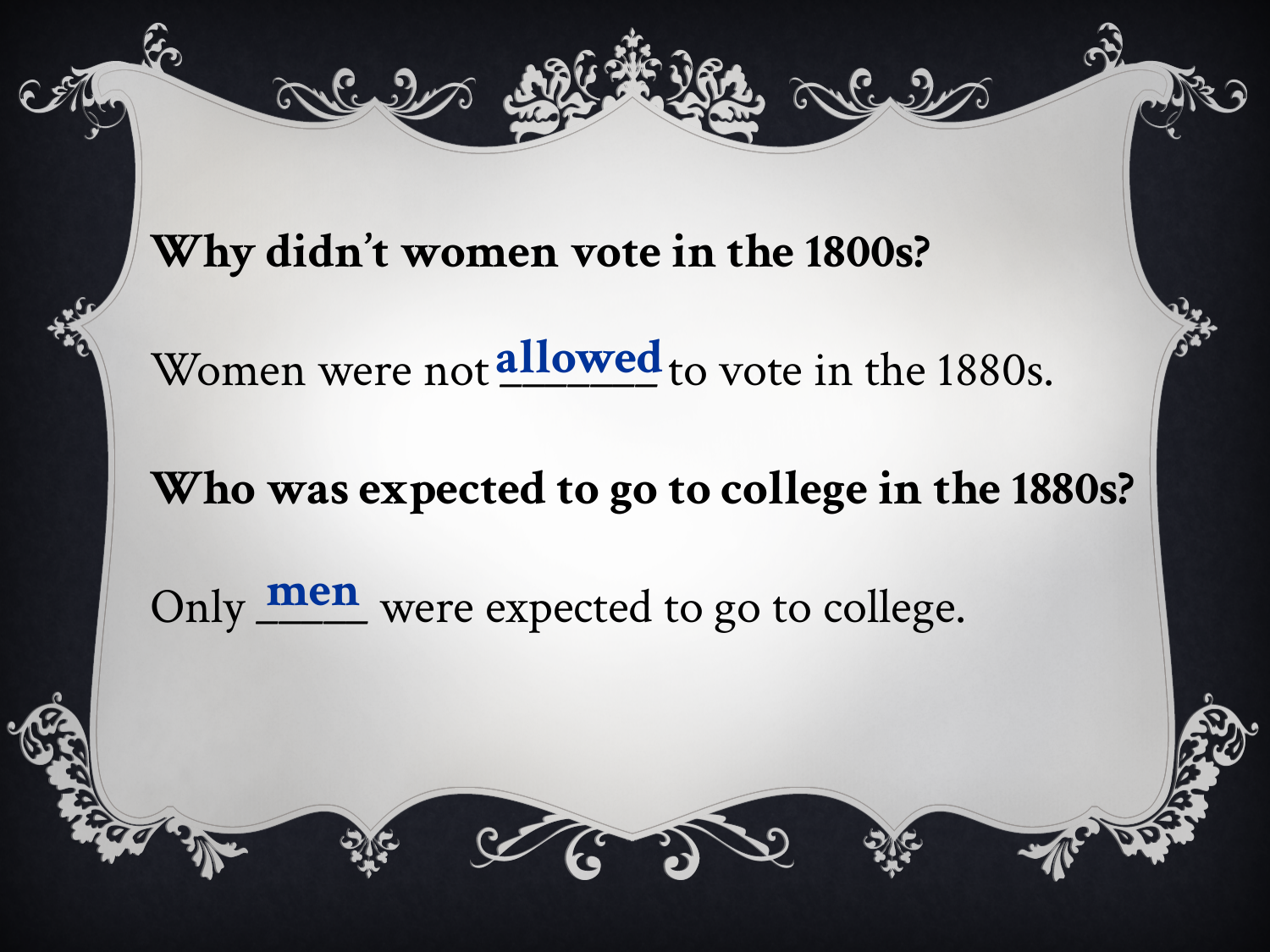

Why didn’t women vote in the 1800s?

Women were not _______ to vote in the 1880s.

Who was expected to go to college in the 1880s?

Only _____ were expected to go to college.
allowed
men